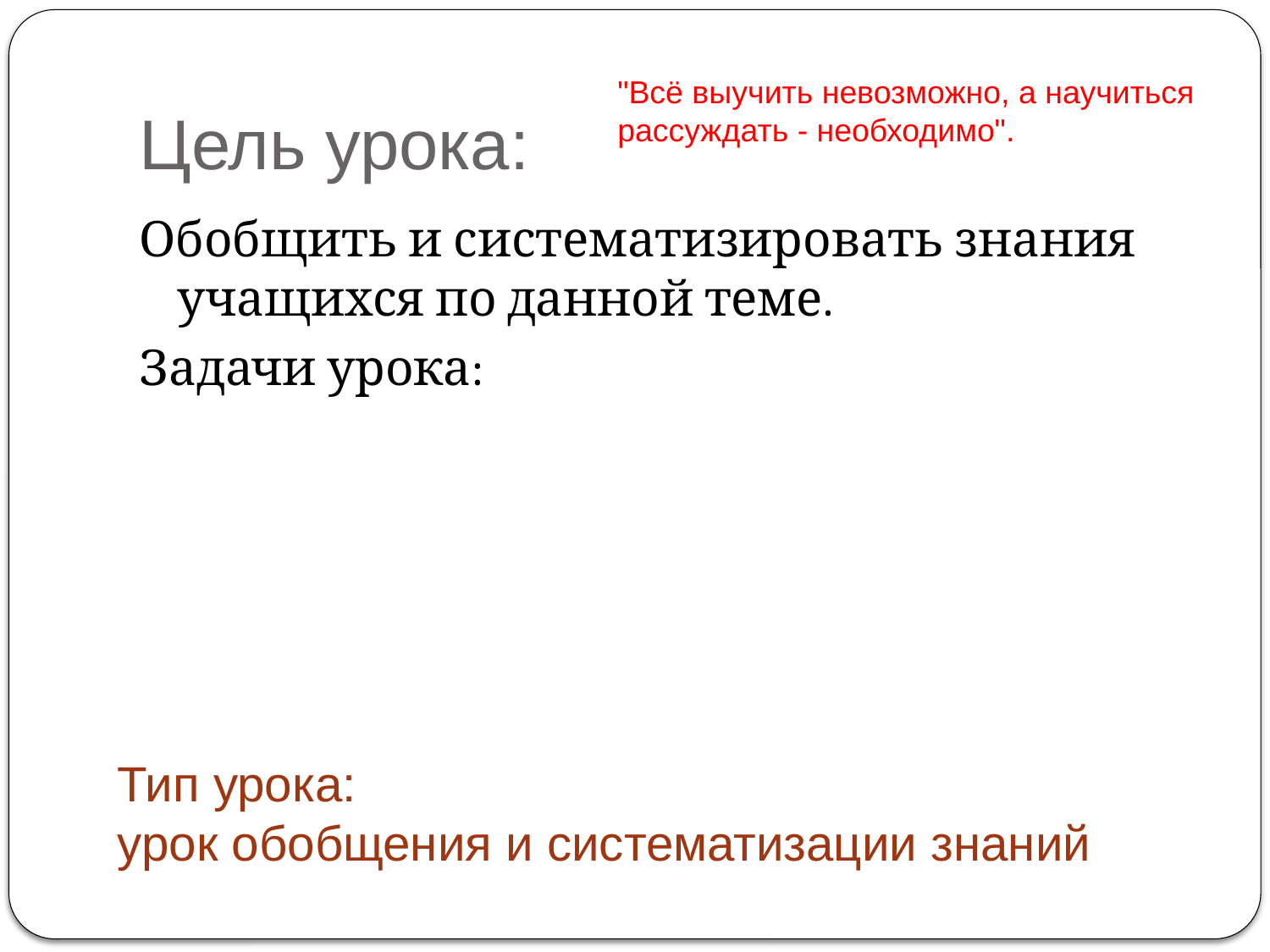

# Цель урока:
"Всё выучить невозможно, а научиться рассуждать - необходимо".
Обобщить и систематизировать знания учащихся по данной теме.
Задачи урока:

Тип урока:
урок обобщения и систематизации знаний